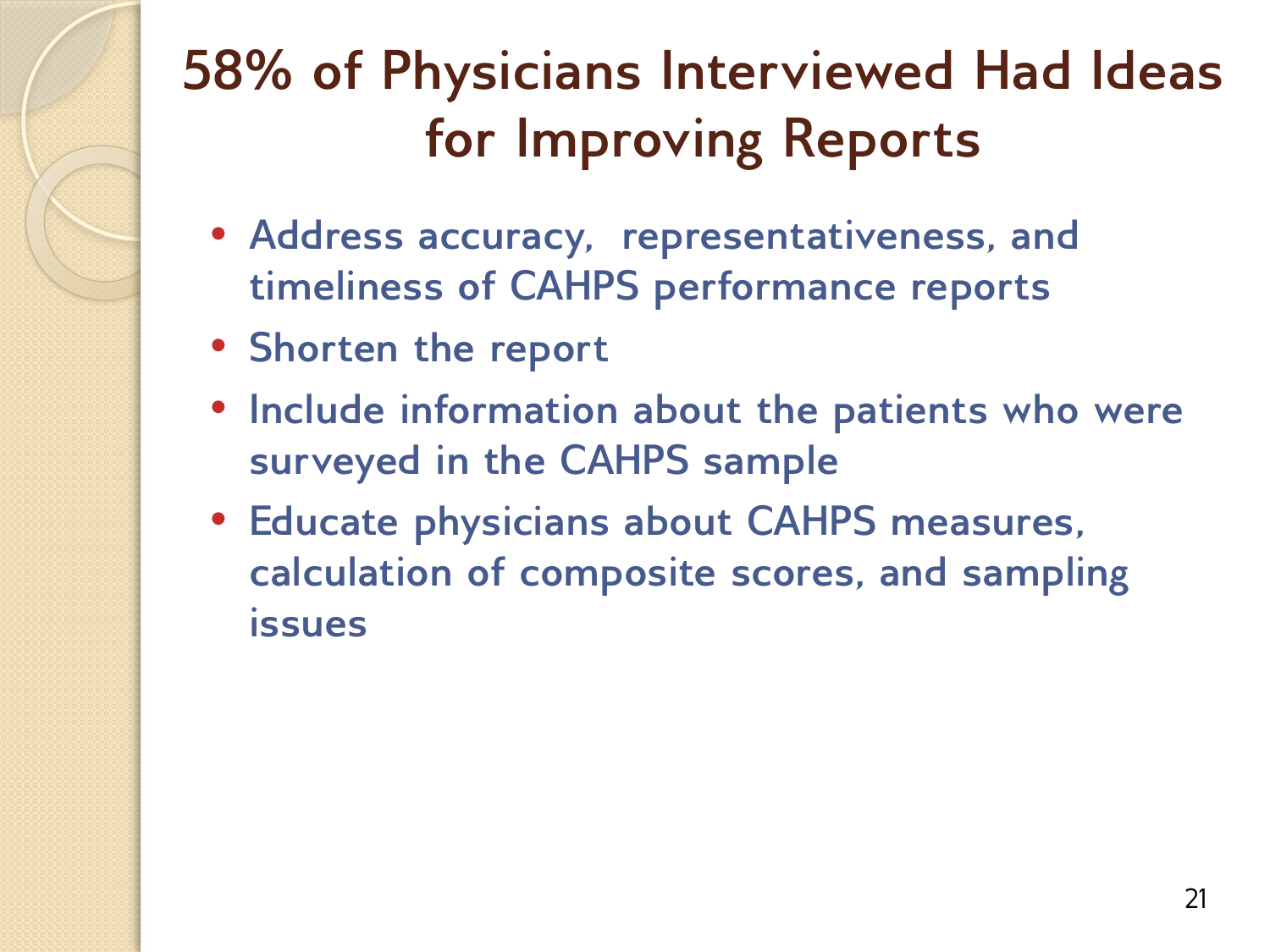

# 58% of Physicians Interviewed Had Ideas for Improving Reports
Address accuracy,  representativeness, and timeliness of CAHPS performance reports
Shorten the report
Include information about the patients who were surveyed in the CAHPS sample
Educate physicians about CAHPS measures,  calculation of composite scores, and sampling issues

21